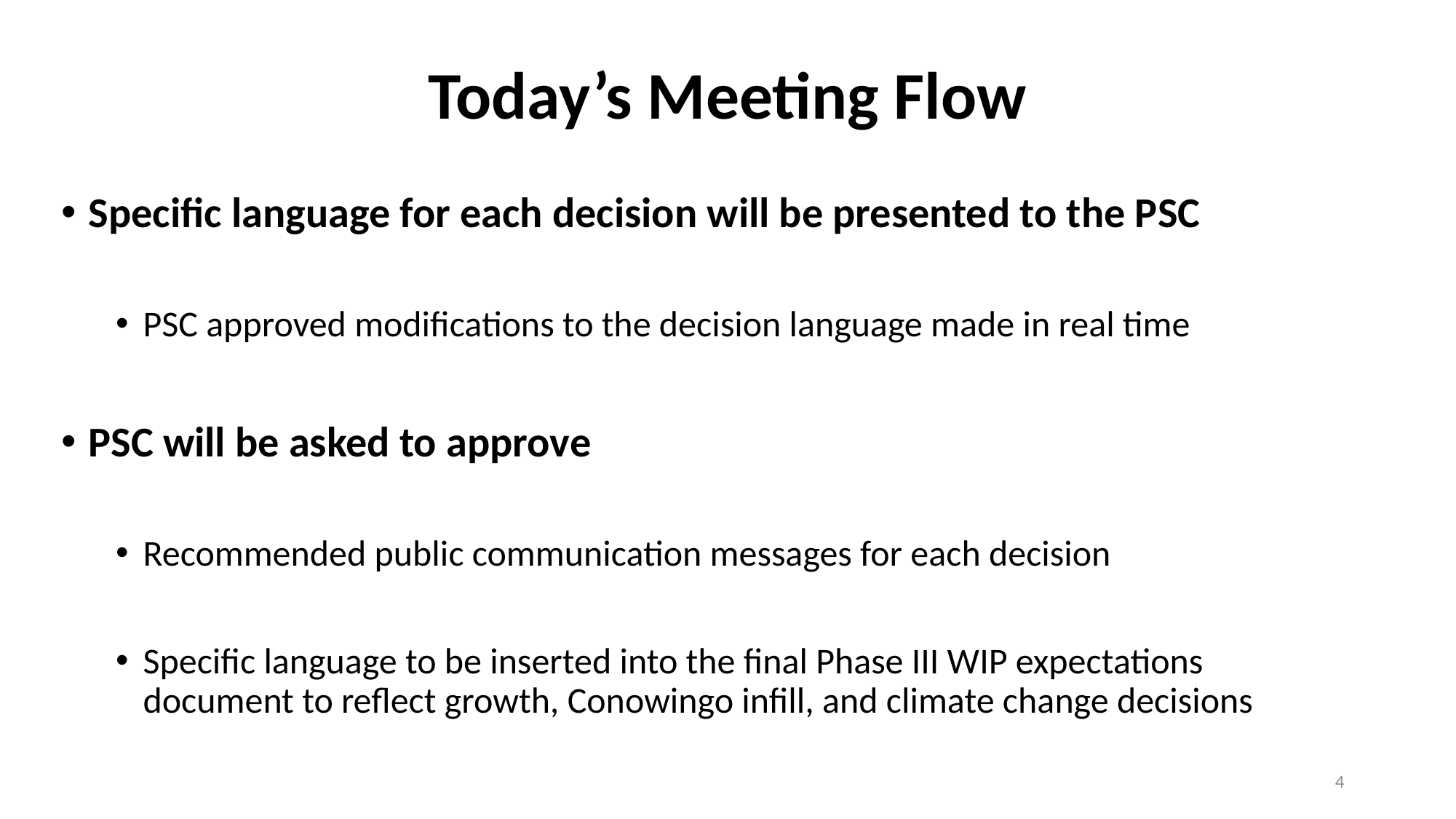

# Today’s Meeting Flow
Specific language for each decision will be presented to the PSC

PSC approved modifications to the decision language made in real time

PSC will be asked to approve

Recommended public communication messages for each decision

Specific language to be inserted into the final Phase III WIP expectations document to reflect growth, Conowingo infill, and climate change decisions
4